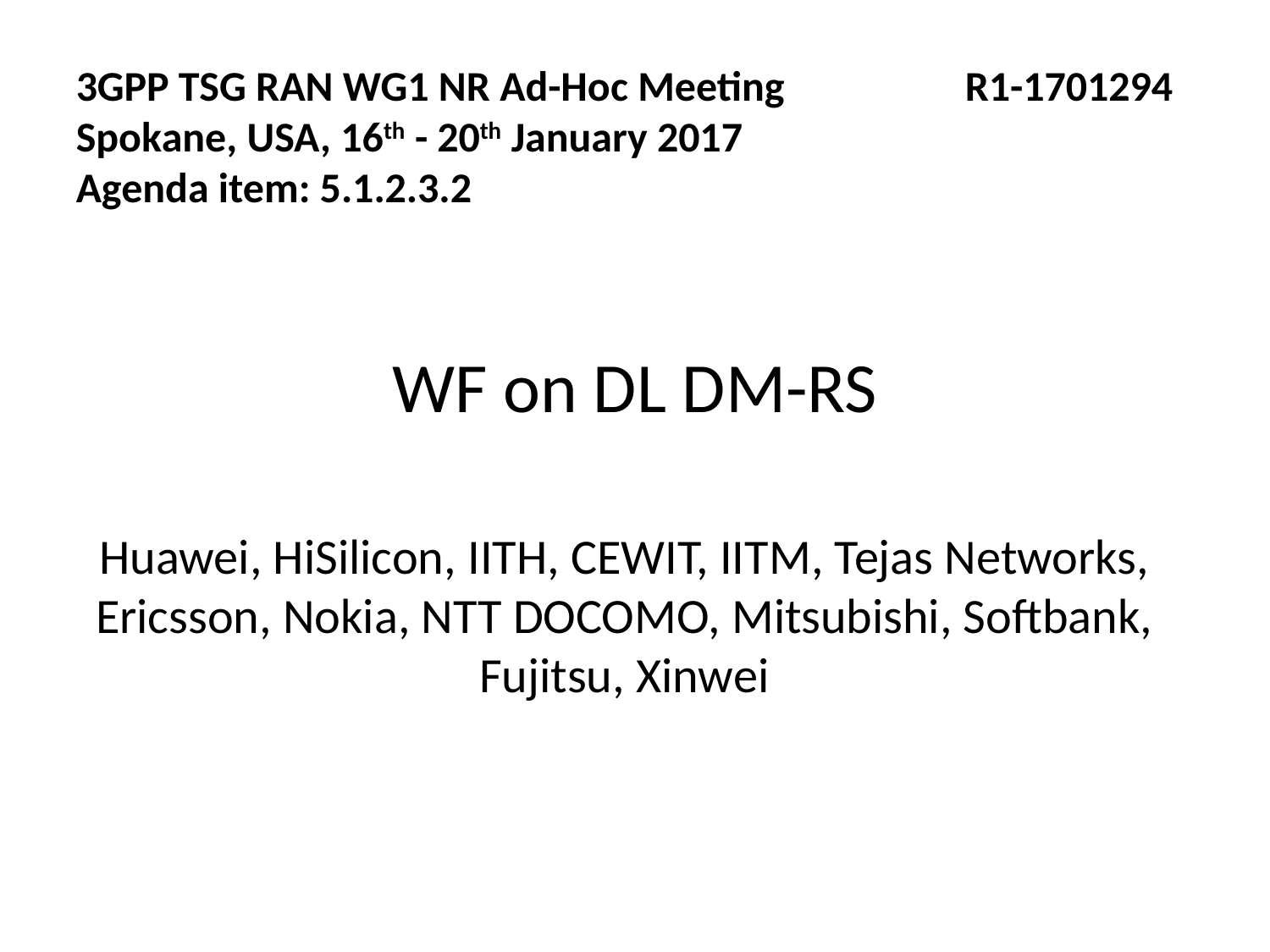

3GPP TSG RAN WG1 NR Ad-Hoc Meeting		R1-1701294
Spokane, USA, 16th - 20th January 2017
Agenda item: 5.1.2.3.2
WF on DL DM-RS
Huawei, HiSilicon, IITH, CEWIT, IITM, Tejas Networks, Ericsson, Nokia, NTT DOCOMO, Mitsubishi, Softbank, Fujitsu, Xinwei